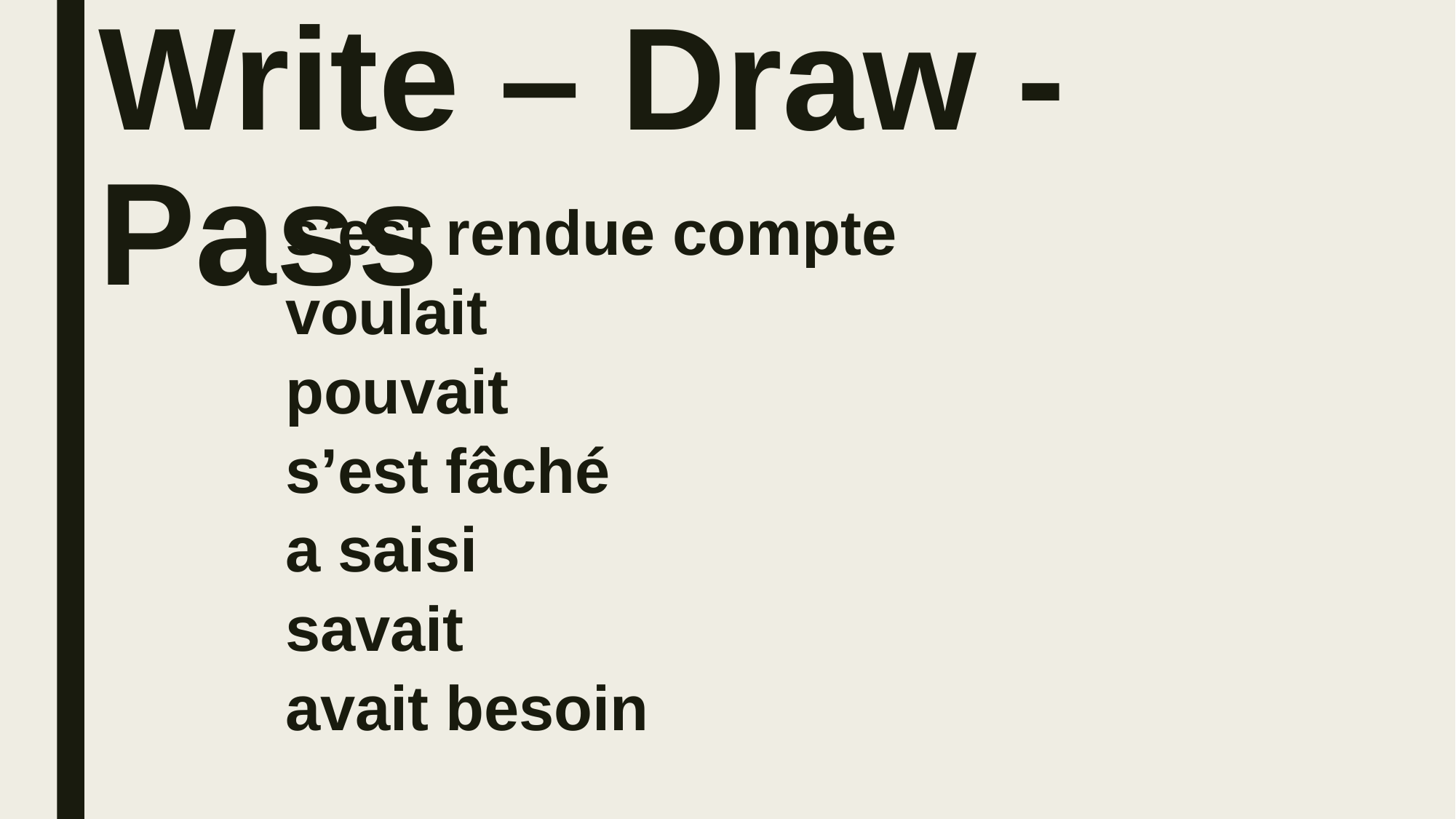

# Write – Draw - Pass
s’est rendue compte
voulait
pouvait
s’est fâché
a saisi
savait
avait besoin